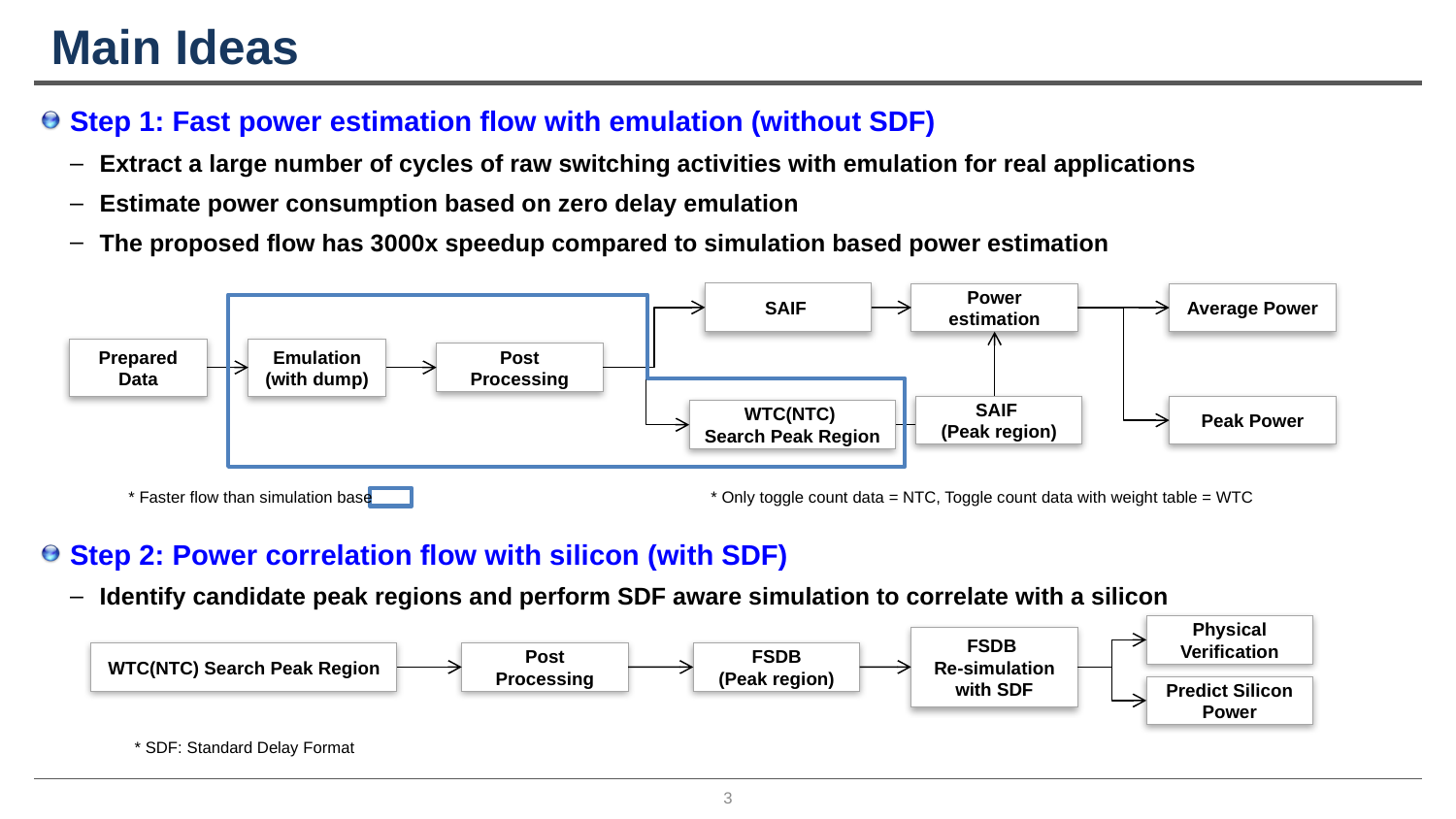

# Main Ideas
Step 1: Fast power estimation flow with emulation (without SDF)
Extract a large number of cycles of raw switching activities with emulation for real applications
Estimate power consumption based on zero delay emulation
The proposed flow has 3000x speedup compared to simulation based power estimation

Step 2: Power correlation flow with silicon (with SDF)
Identify candidate peak regions and perform SDF aware simulation to correlate with a silicon
SAIF
Power estimation
Average Power

Prepared Data
Emulation
(with dump)
Post
Processing
Peak Power
SAIF
(Peak region)
WTC(NTC)
Search Peak Region
* Faster flow than simulation base 			* Only toggle count data = NTC, Toggle count data with weight table = WTC

Physical Verification
FSDB
Re-simulation with SDF
WTC(NTC) Search Peak Region
Post
Processing
FSDB
(Peak region)
Predict Silicon Power
* SDF: Standard Delay Format
3